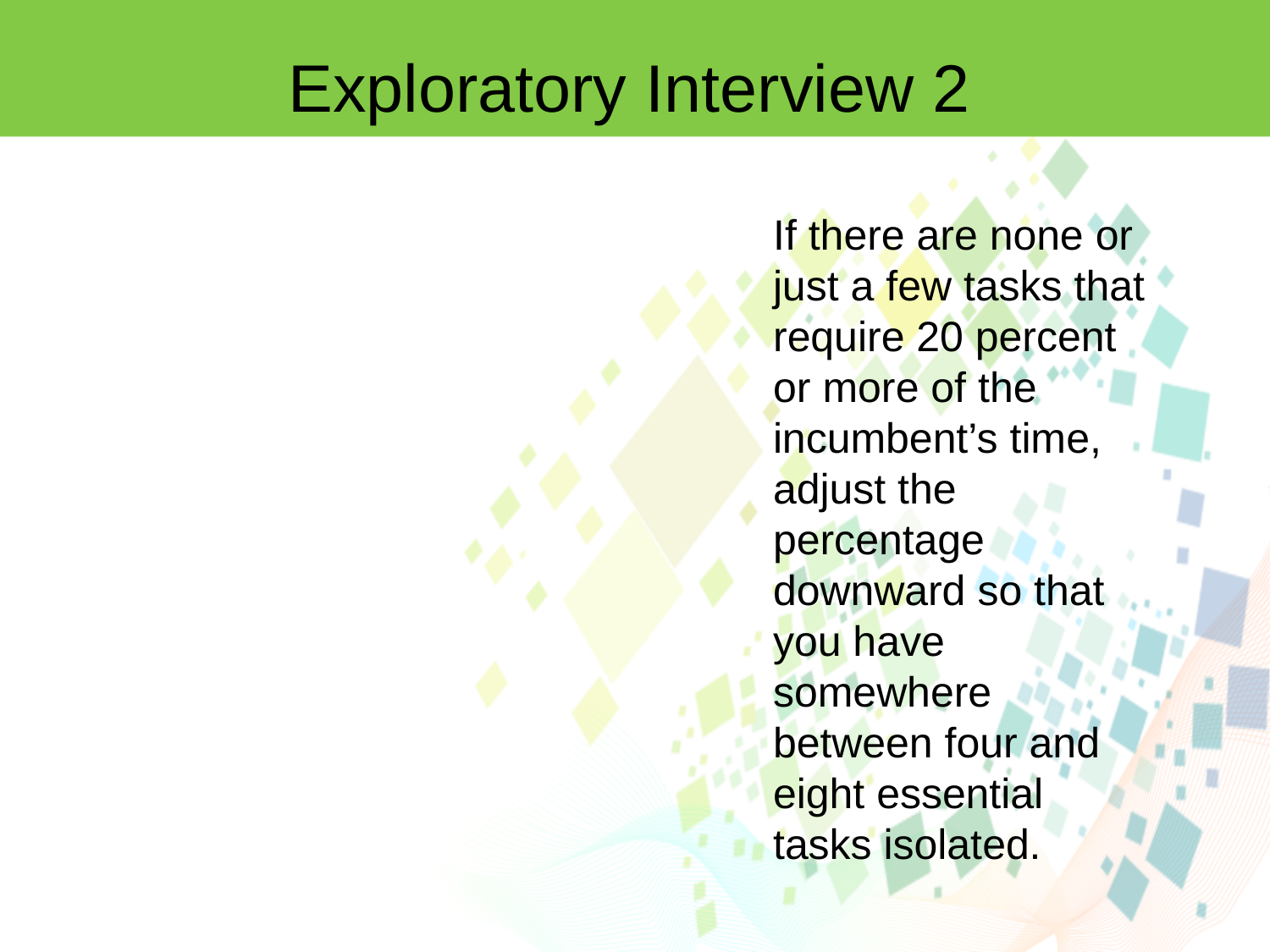

Exploratory Interview 2
If there are none or just a few tasks that require 20 percent or more of the incumbent’s time, adjust the
percentage downward so that you have somewhere between four and eight essential
tasks isolated.